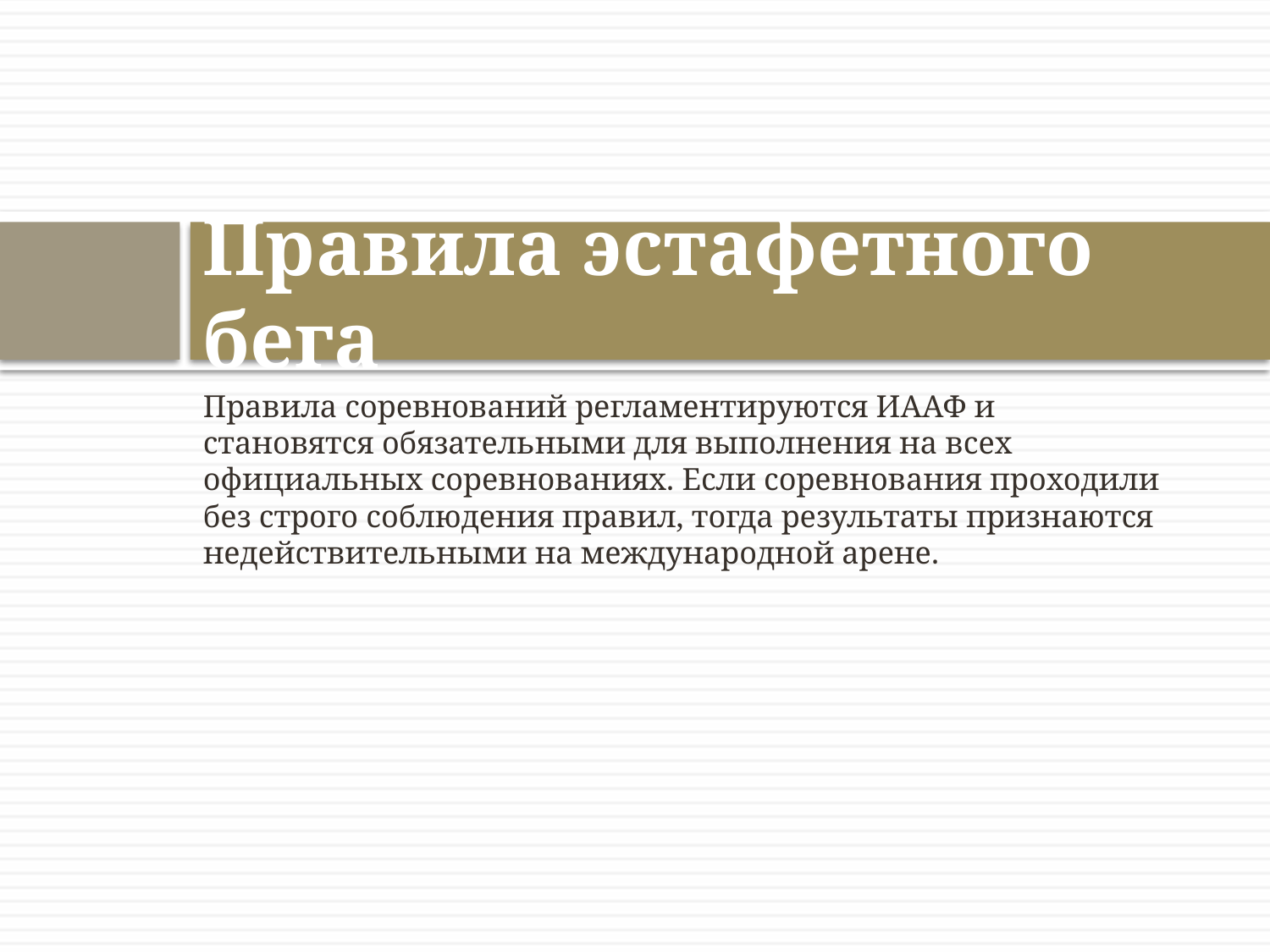

# Правила эстафетного бега
Правила соревнований регламентируются ИААФ и становятся обязательными для выполнения на всех официальных соревнованиях. Если соревнования проходили без строго соблюдения правил, тогда результаты признаются недействительными на международной арене.